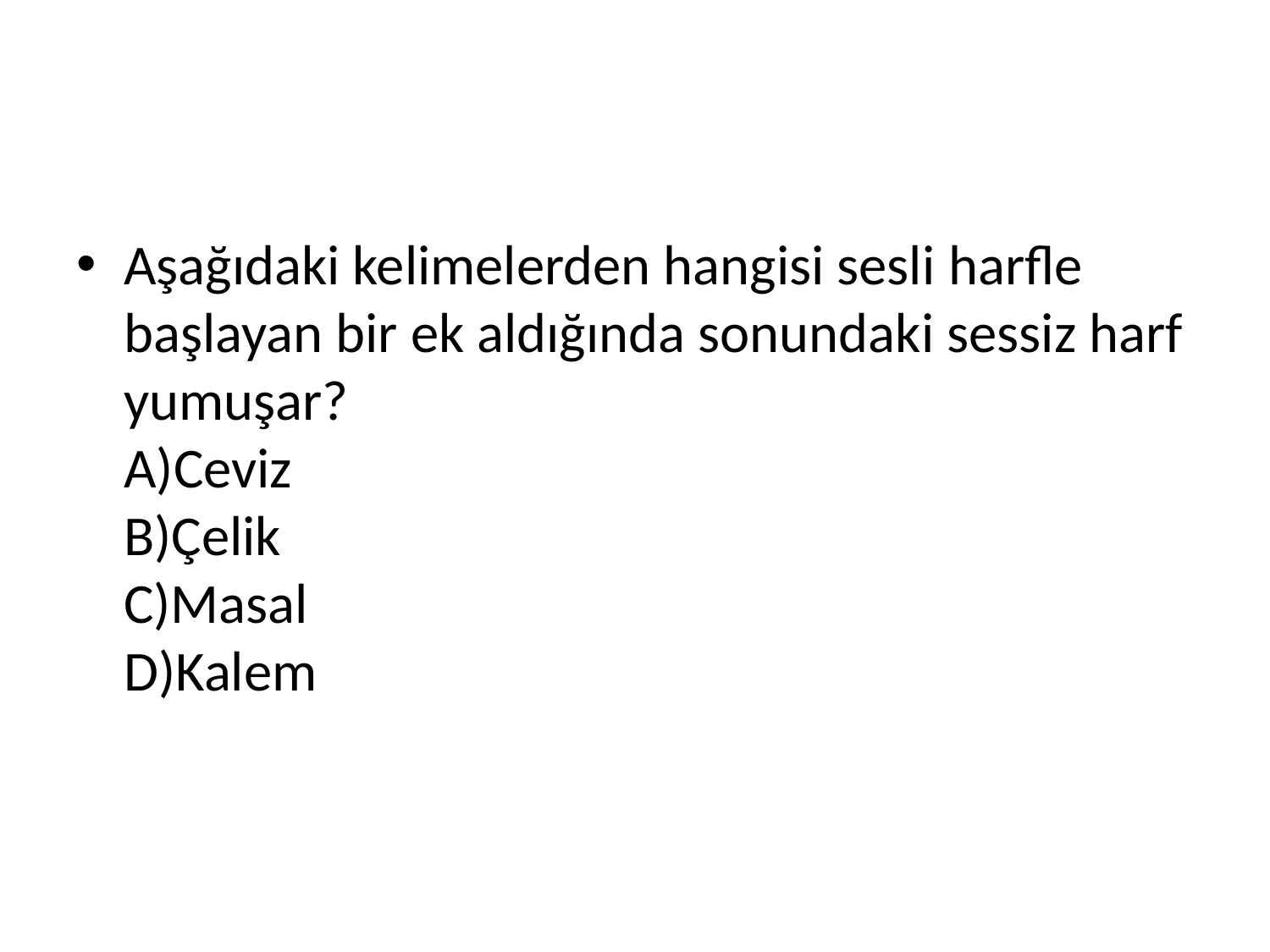

#
Aşağıdaki kelimelerden hangisi sesli harfle başlayan bir ek aldığında sonundaki sessiz harf yumuşar? 
A)Ceviz 
B)Çelik 
C)Masal 
D)Kalem